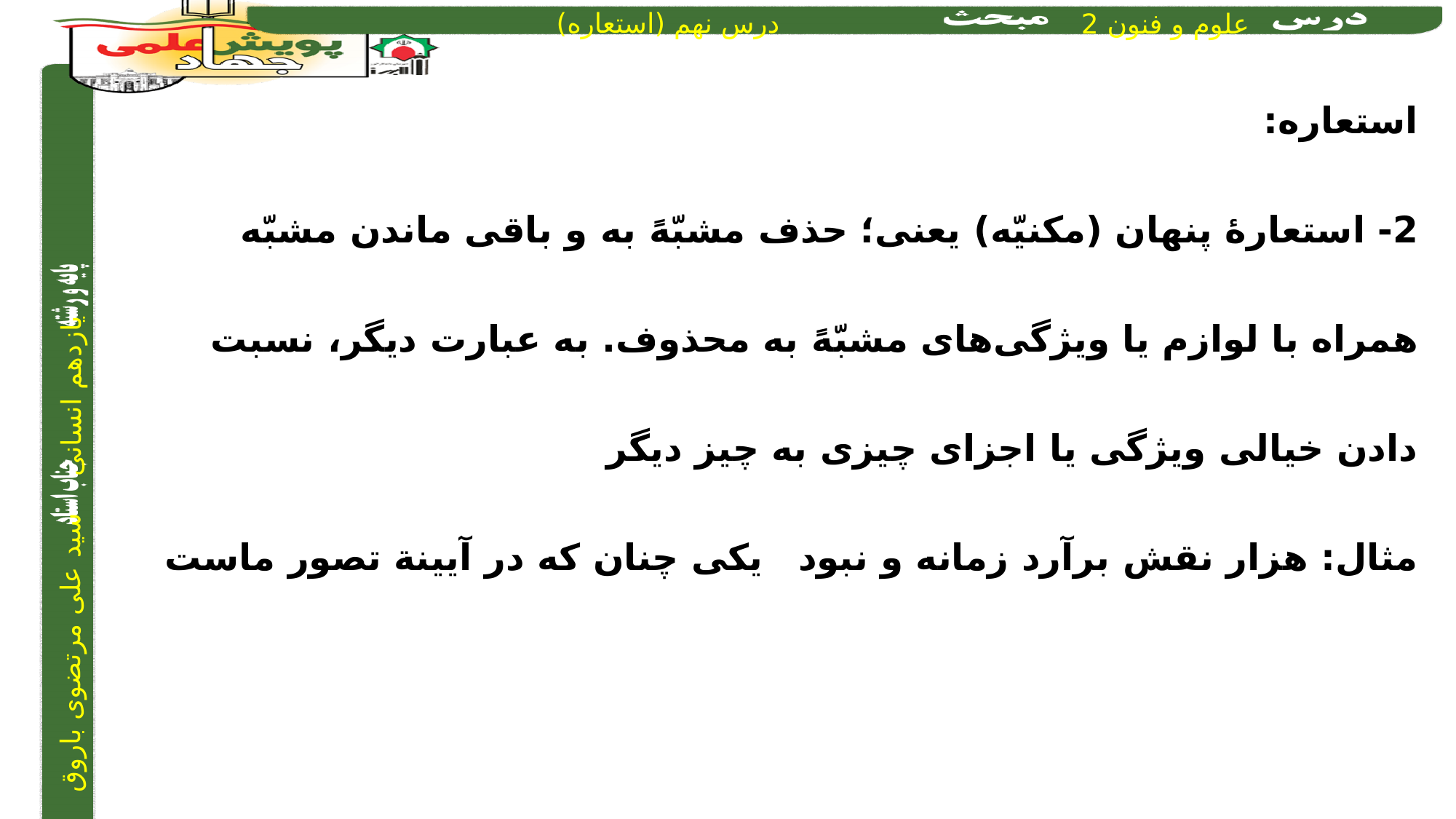

استعاره:
2- استعارۀ پنهان (مکنیّه) یعنی؛ حذف مشبّهً به و باقی ماندن مشبّه همراه با لوازم یا ویژگی‌های مشبّهً به محذوف. به عبارت دیگر، نسبت دادن خیالی ویژگی یا اجزای چیزی به چیز دیگر
مثال: هزار نقش برآرد زمانه و نبود 		یکی چنان که در آیینة تصور ماست